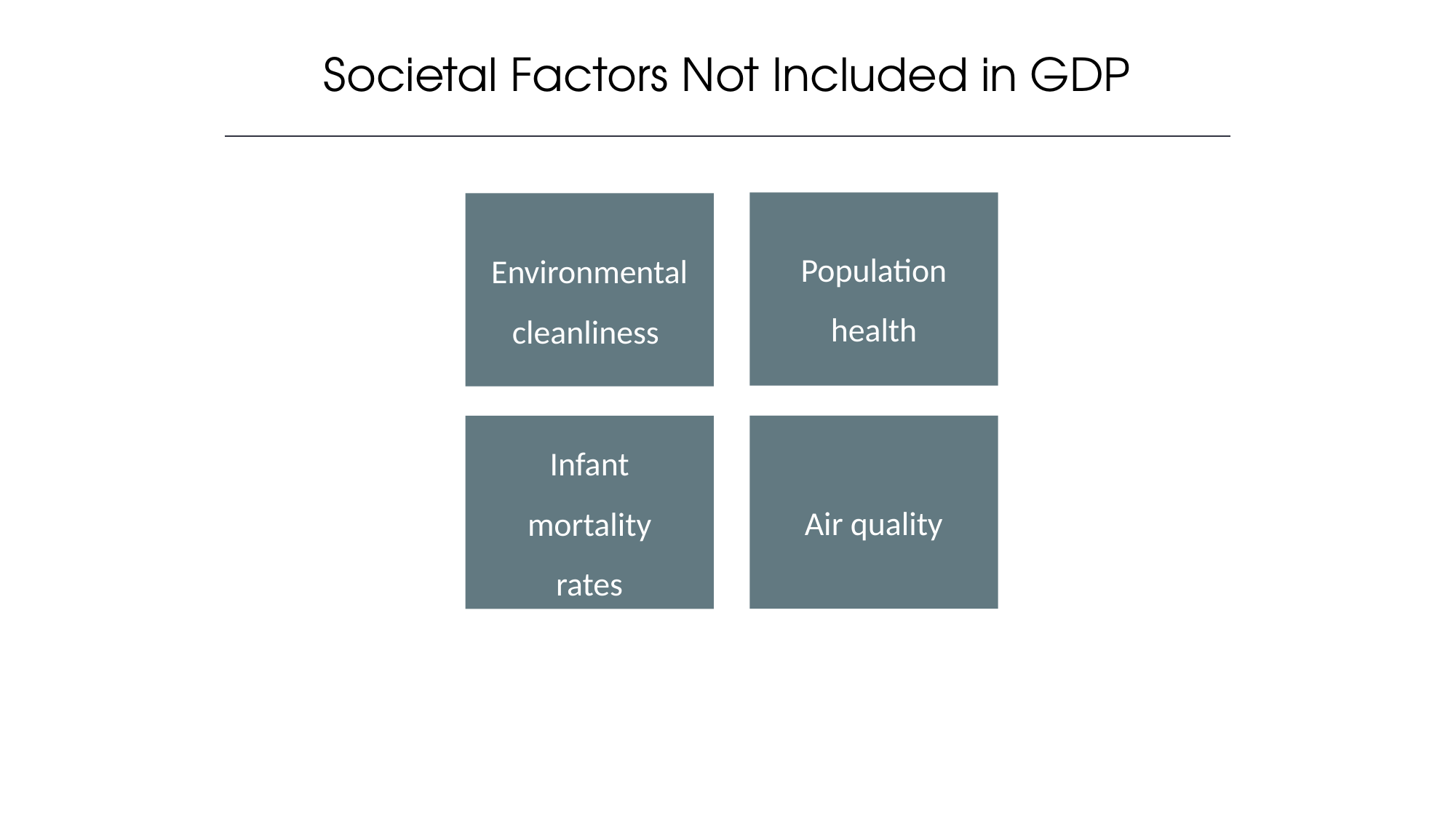

Societal Factors Not Included in GDP

HAWKES LEARNING

Population health

Environmental cleanliness

Air quality

Infant mortality rates